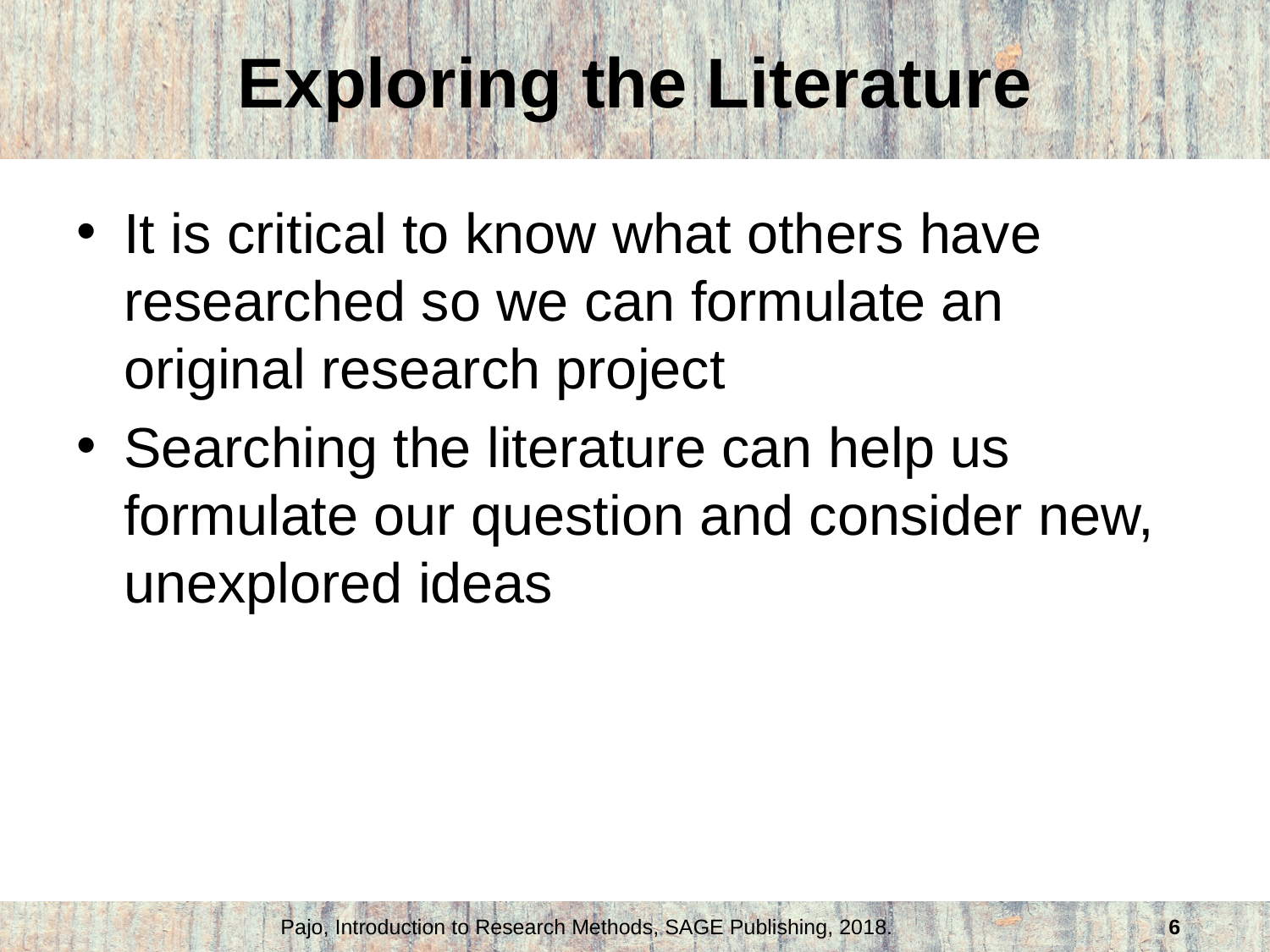

# Exploring the Literature
It is critical to know what others have researched so we can formulate an original research project
Searching the literature can help us formulate our question and consider new, unexplored ideas
Pajo, Introduction to Research Methods, SAGE Publishing, 2018.
6